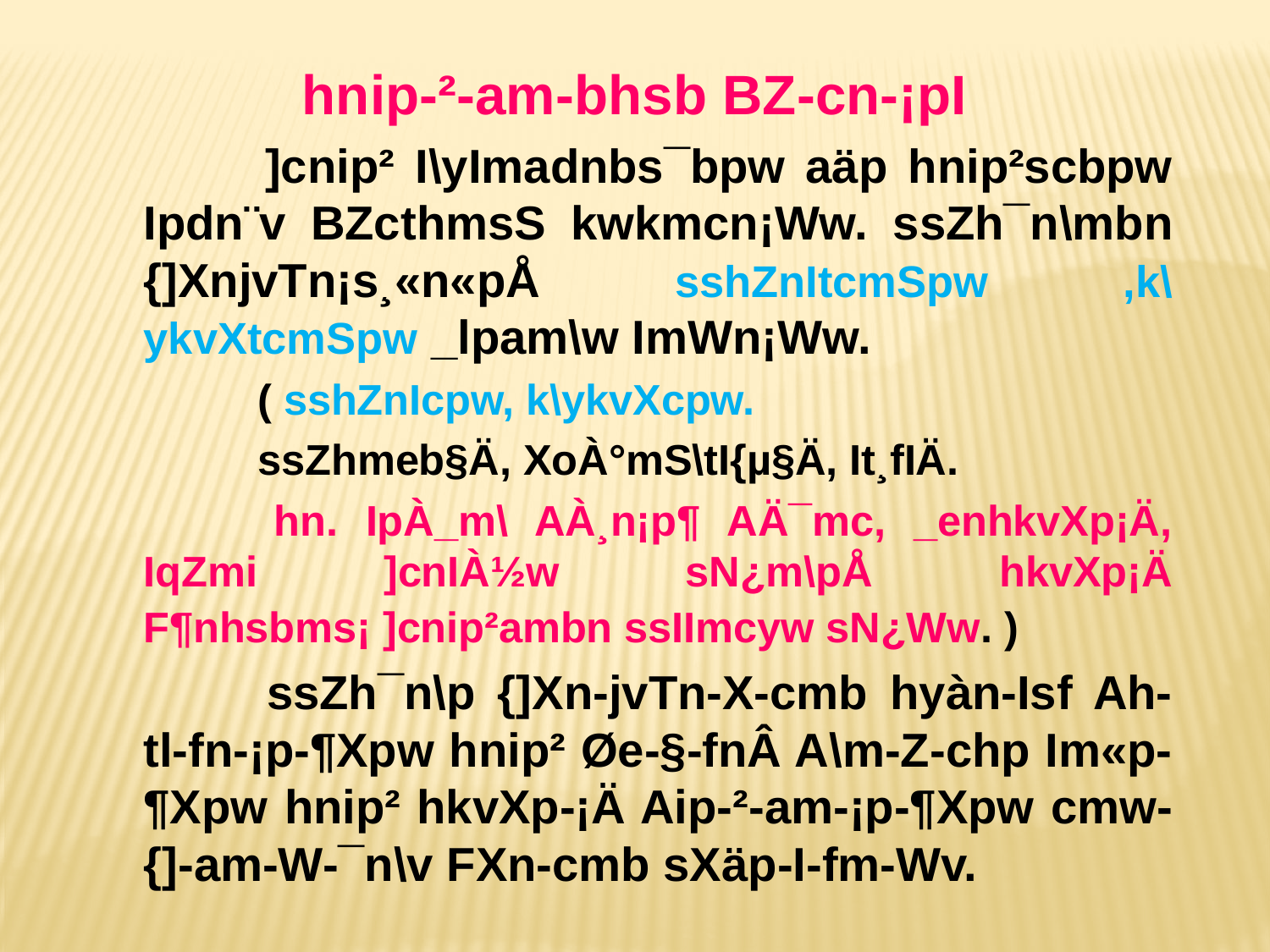

hnip-²-am-bhsb BZ-cn-¡pI
 		]cnip² I\yImadnbs¯bpw aäp hnip²scbpw Ipdn¨v BZcthmsS kwkmcn¡Ww. ssZh¯n\mbn {]XnjvTn¡s¸«n«pÅ sshZnItcmSpw ,k\ykvXtcmSpw _lpam\w ImWn¡Ww.
 		( sshZnIcpw, k\ykvXcpw.
 		ssZhmeb§Ä, XoÀ°mS\tI{µ§Ä, It¸fIÄ.
 		hn. IpÀ_m\ AÀ¸n¡p¶ AÄ¯mc, _enhkvXp¡Ä, IqZmi ]cnIÀ½w sN¿m\pÅ hkvXp¡Ä F¶nhsbms¡ ]cnip²ambn ssIImcyw sN¿Ww. )
 		ssZh¯n\p {]Xn-jvTn-X-cmb hyàn-Isf Ah-tl-fn-¡p-¶Xpw hnip² Øe-§-fnÂ A\m-Z-chp Im«p-¶Xpw hnip² hkvXp-¡Ä Aip-²-am-¡p-¶Xpw c­mw- {]-am-W-¯n\v FXn-cmb sXäp-I-fm-Wv.